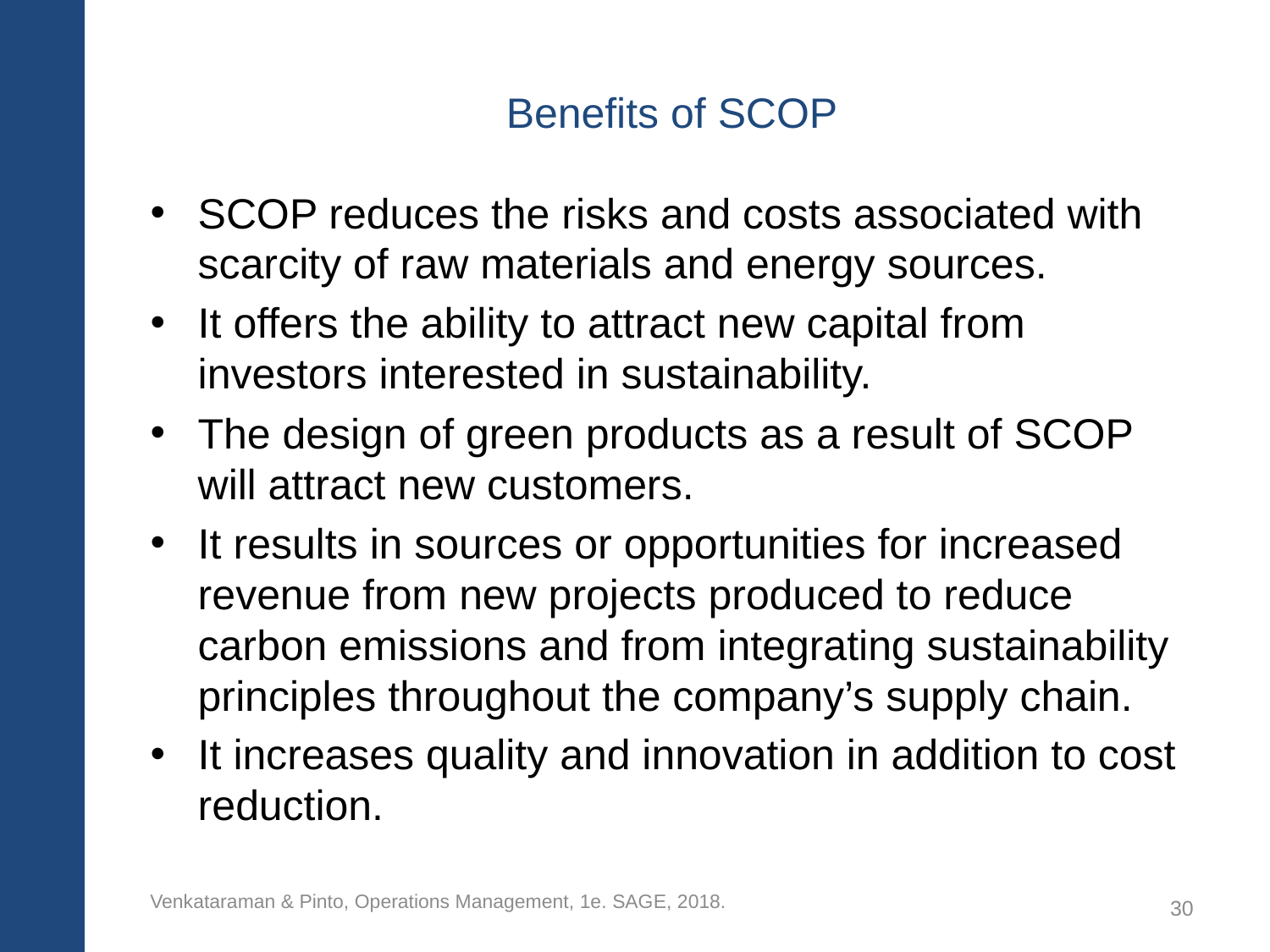

# Benefits of SCOP
SCOP reduces the risks and costs associated with scarcity of raw materials and energy sources.
It offers the ability to attract new capital from investors interested in sustainability.
The design of green products as a result of SCOP will attract new customers.
It results in sources or opportunities for increased revenue from new projects produced to reduce carbon emissions and from integrating sustainability principles throughout the company’s supply chain.
It increases quality and innovation in addition to cost reduction.
Venkataraman & Pinto, Operations Management, 1e. SAGE, 2018.
30